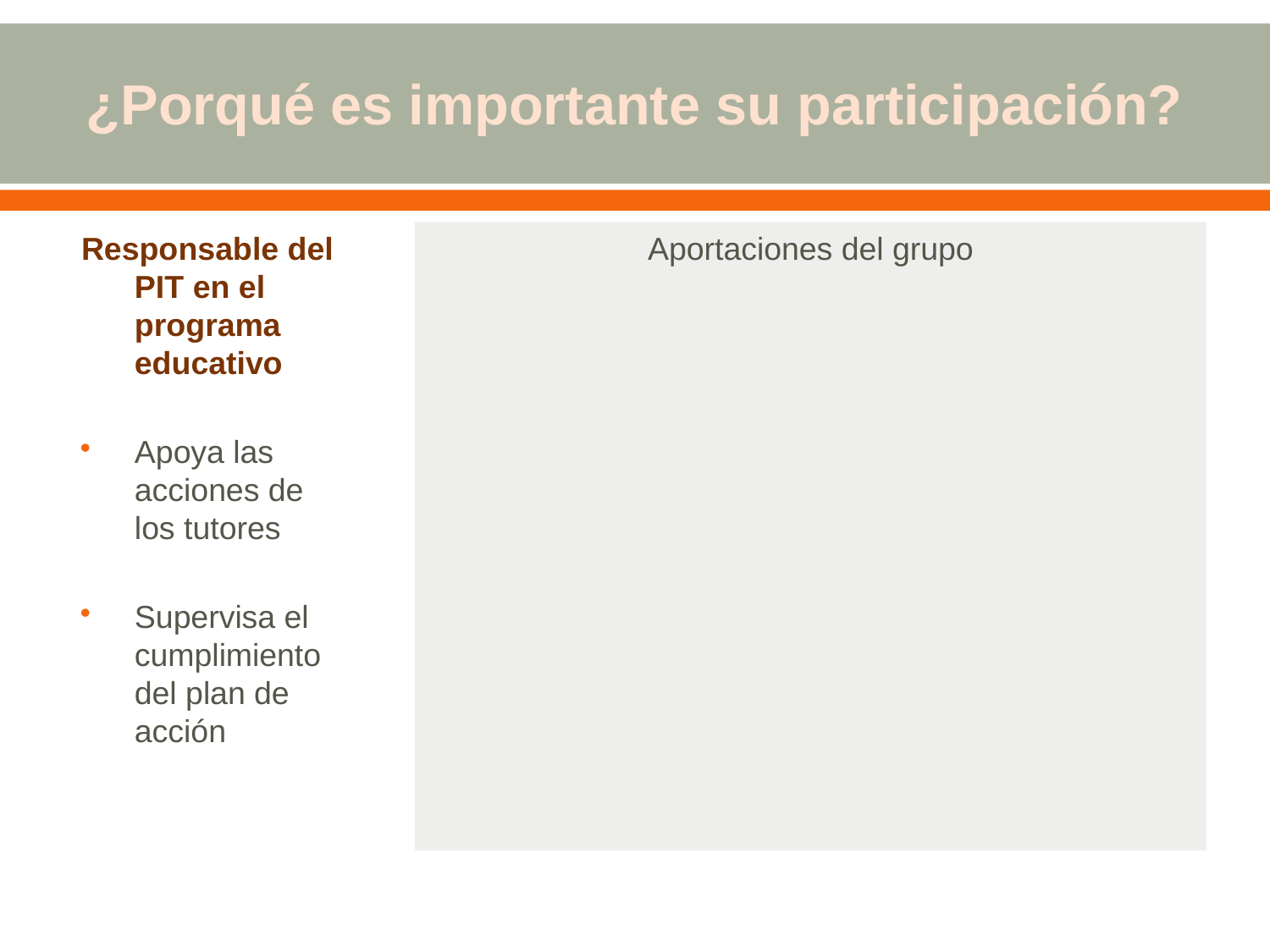

# ¿Porqué es importante su participación?
Responsable del PIT en el programa educativo

Apoya las acciones de los tutores

Supervisa el cumplimiento del plan de acción

Aportaciones del grupo